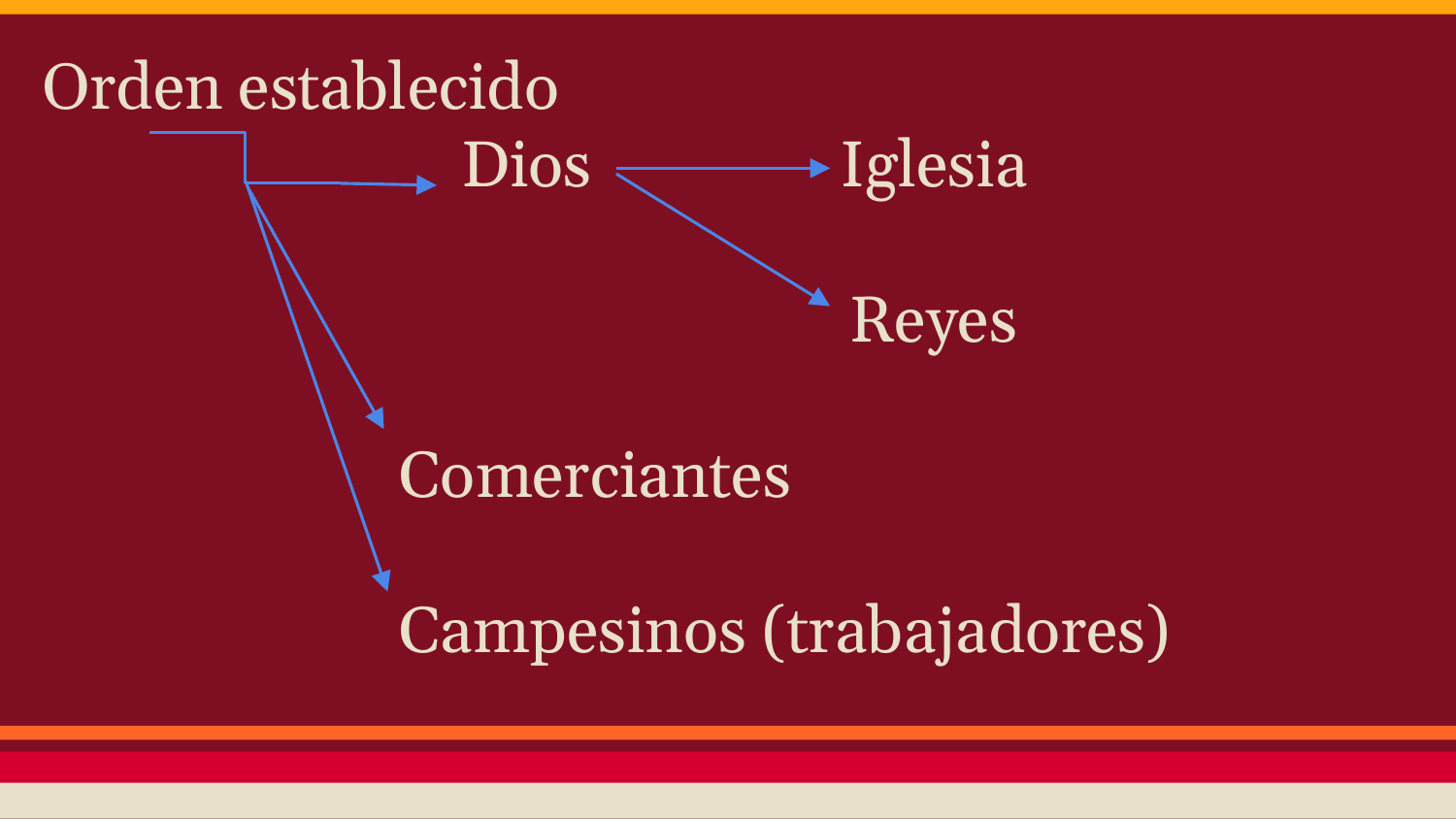

Orden establecido
                           Dios                Iglesia
                                                    Reyes

                       Comerciantes

                       Campesinos (trabajadores)